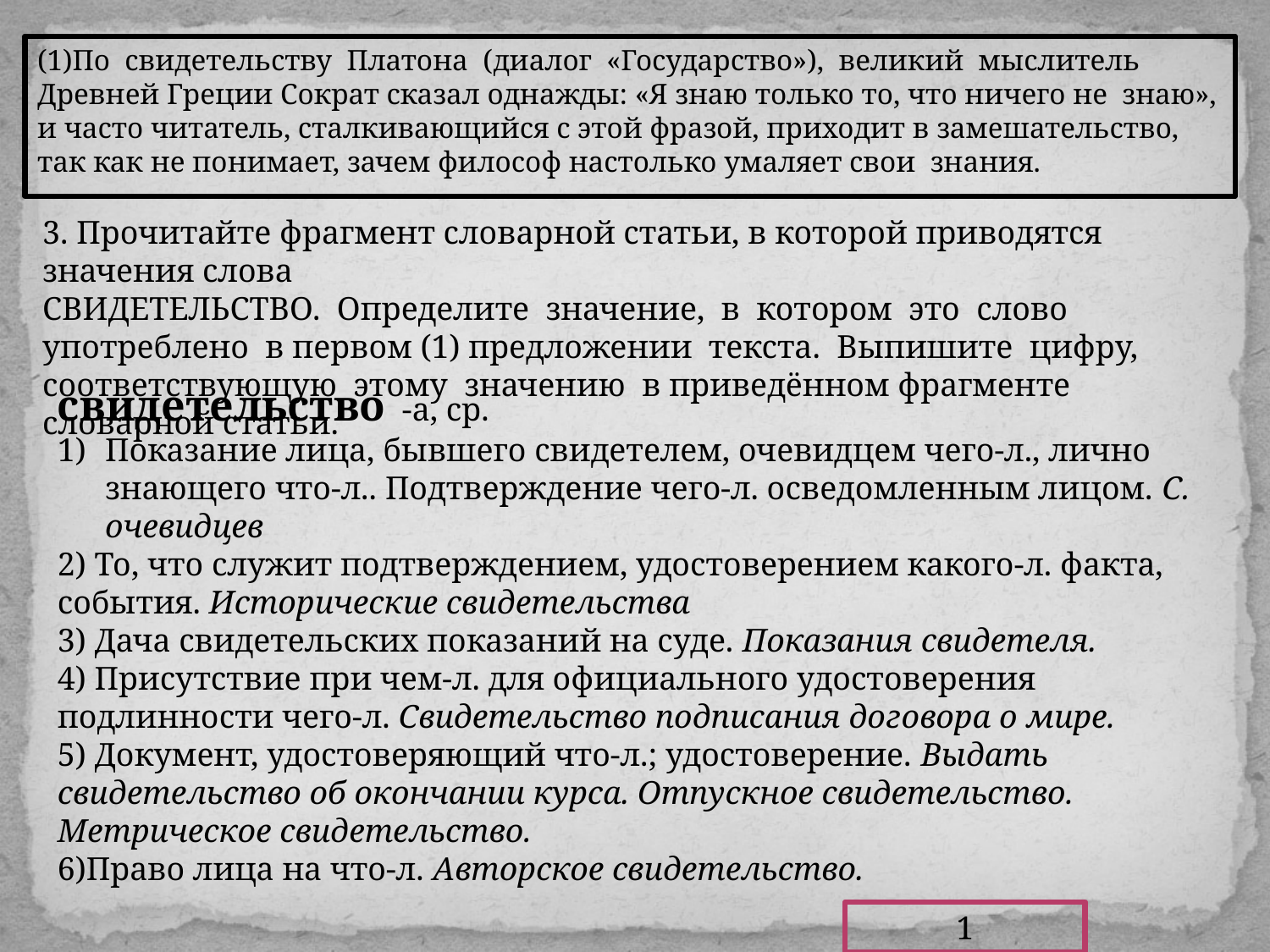

(1)По  свидетельству  Платона  (диалог  «Государство»),  великий  мыслитель Древней Греции Сократ сказал однажды: «Я знаю только то, что ничего не  знаю», и часто читатель, сталкивающийся с этой фразой, приходит в замешательство, так как не понимает, зачем философ настолько умаляет свои  знания.
3. Прочитайте фрагмент словарной статьи, в которой приводятся значения слова
СВИДЕТЕЛЬСТВО.  Определите  значение,  в  котором  это  слово  употреблено  в первом (1) предложении  текста.  Выпишите  цифру,  соответствующую  этому  значению  в приведённом фрагменте словарной статьи.

свидетельство  -а, ср.
Показание лица, бывшего свидетелем, очевидцем чего-л., лично знающего что-л.. Подтверждение чего-л. осведомленным лицом. С. очевидцев
2) То, что служит подтверждением, удостоверением какого-л. факта, события. Исторические свидетельства
3) Дача свидетельских показаний на суде. Показания свидетеля.
4) Присутствие при чем-л. для официального удостоверения подлинности чего-л. Свидетельство подписания договора о мире.
5) Документ, удостоверяющий что-л.; удостоверение. Выдать свидетельство об окончании курса. Отпускное свидетельство. Метрическое свидетельство.
6)Право лица на что-л. Авторское свидетельство.

1